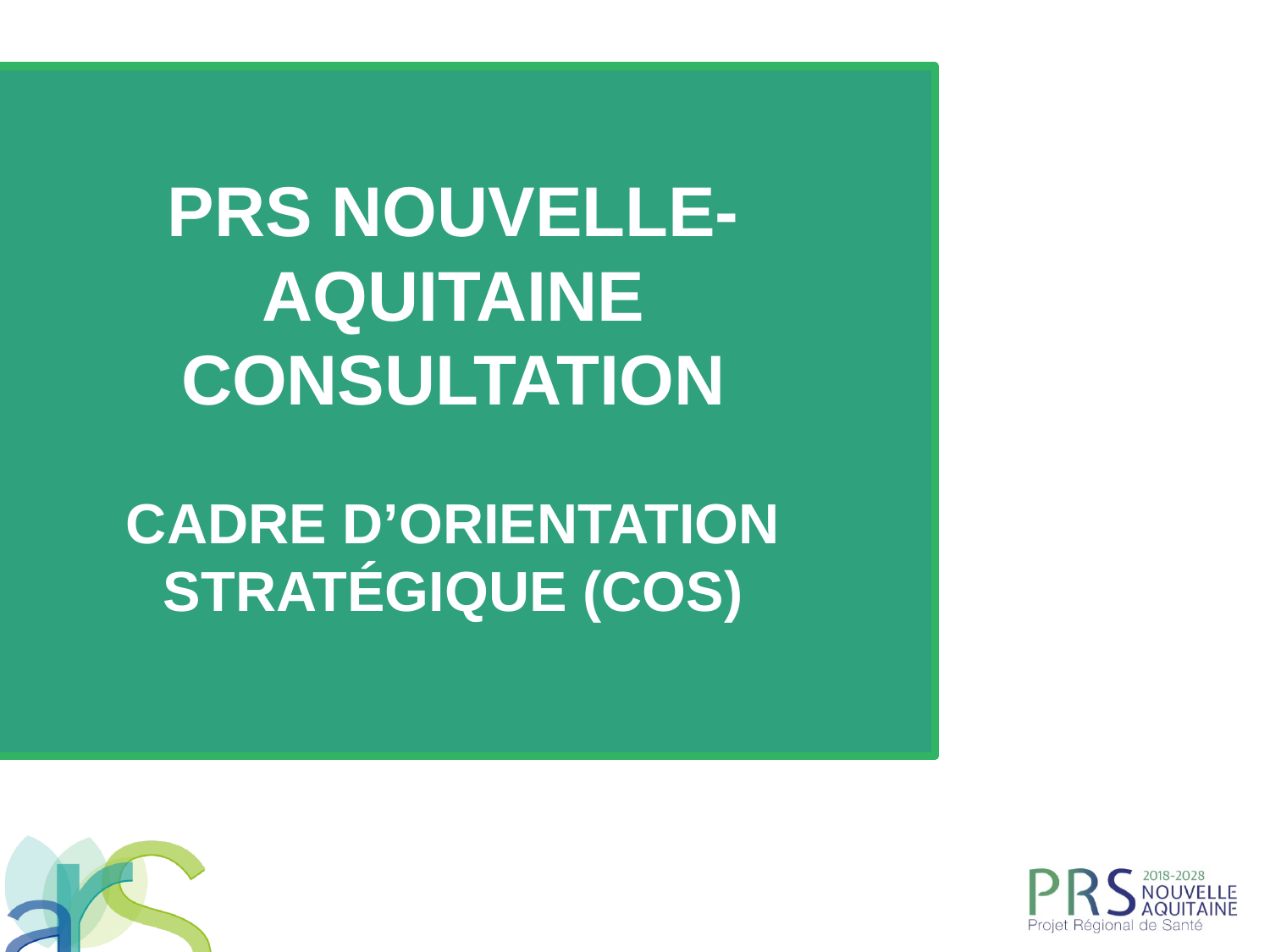

# PRS Nouvelle-Aquitaine Consultation Cadre d’orientation stratégique (COS)